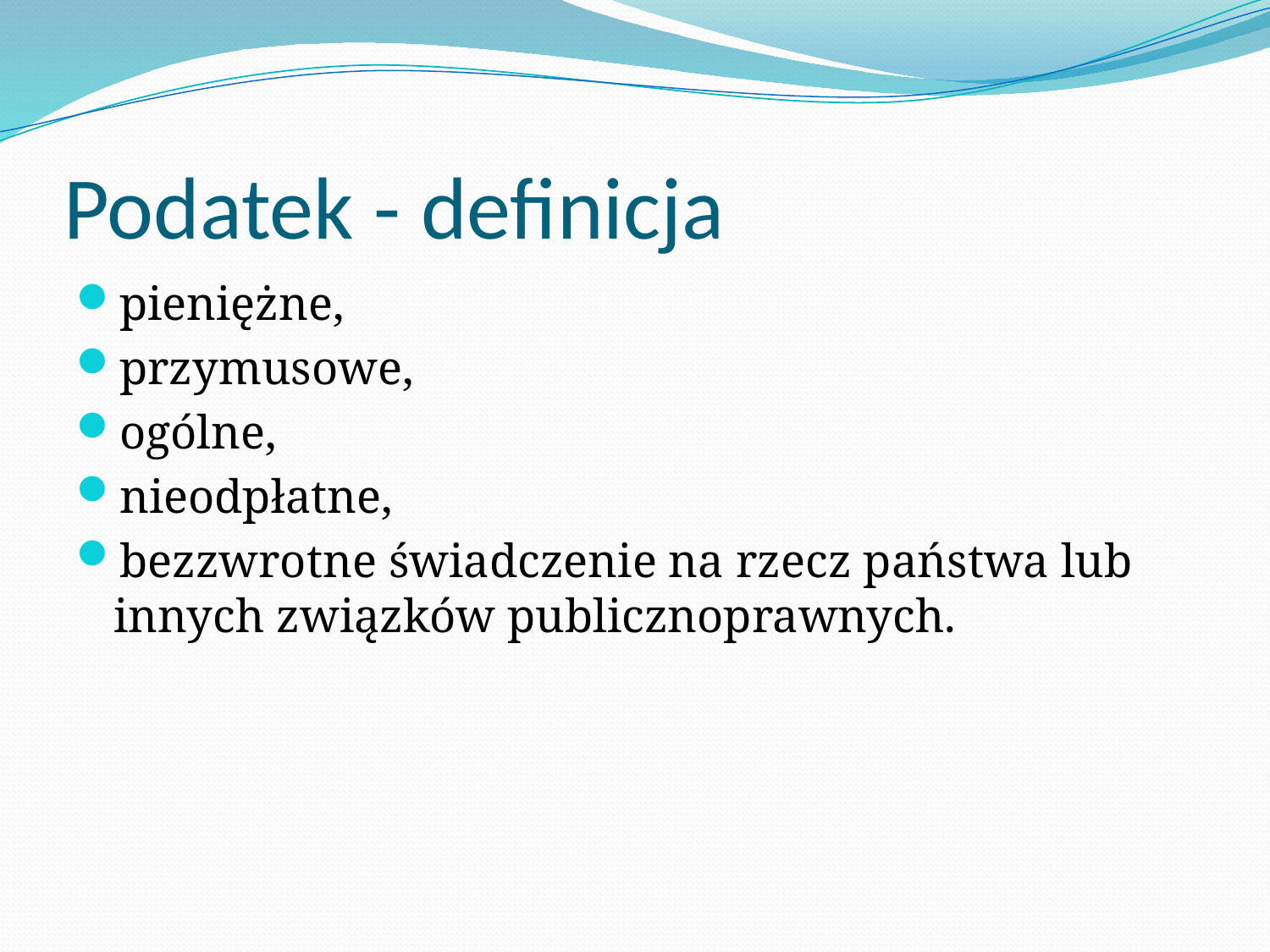

# Podatek - definicja
pieniężne,
przymusowe,
ogólne,
nieodpłatne,
bezzwrotne świadczenie na rzecz państwa lub innych związków publicznoprawnych.